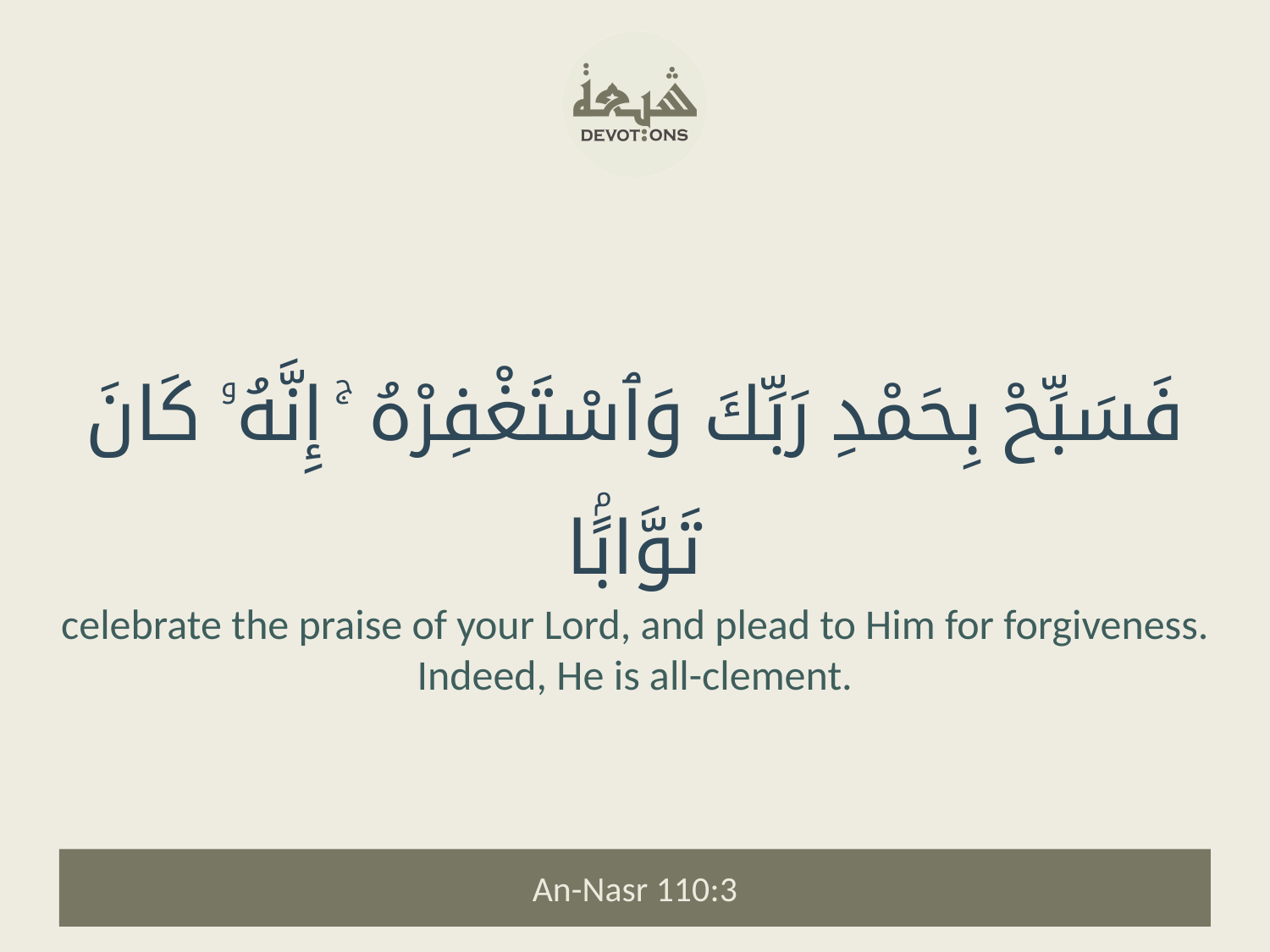

فَسَبِّحْ بِحَمْدِ رَبِّكَ وَٱسْتَغْفِرْهُ ۚ إِنَّهُۥ كَانَ تَوَّابًۢا
celebrate the praise of your Lord, and plead to Him for forgiveness. Indeed, He is all-clement.
An-Nasr 110:3